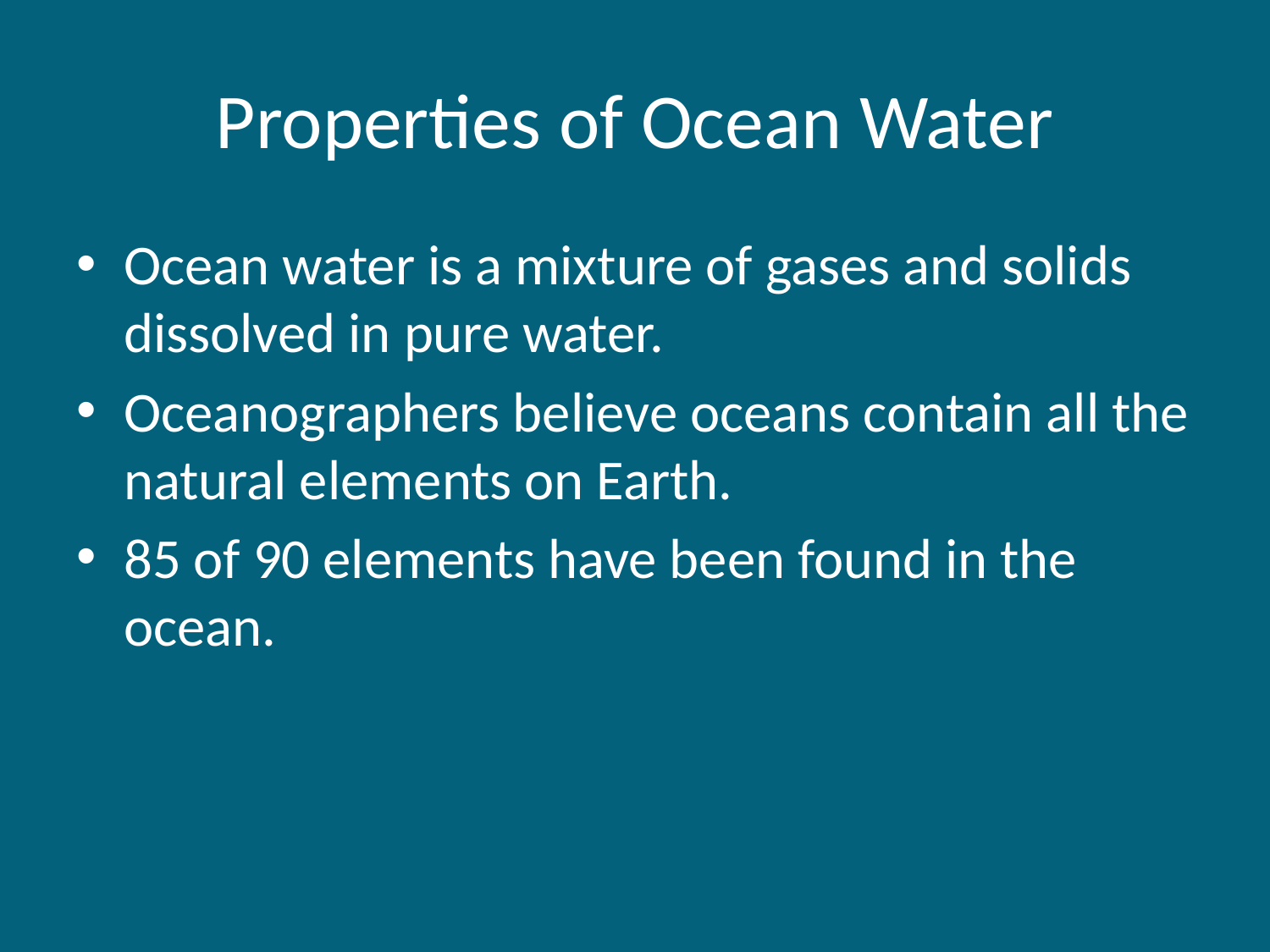

# Properties of Ocean Water
Ocean water is a mixture of gases and solids dissolved in pure water.
Oceanographers believe oceans contain all the natural elements on Earth.
85 of 90 elements have been found in the ocean.